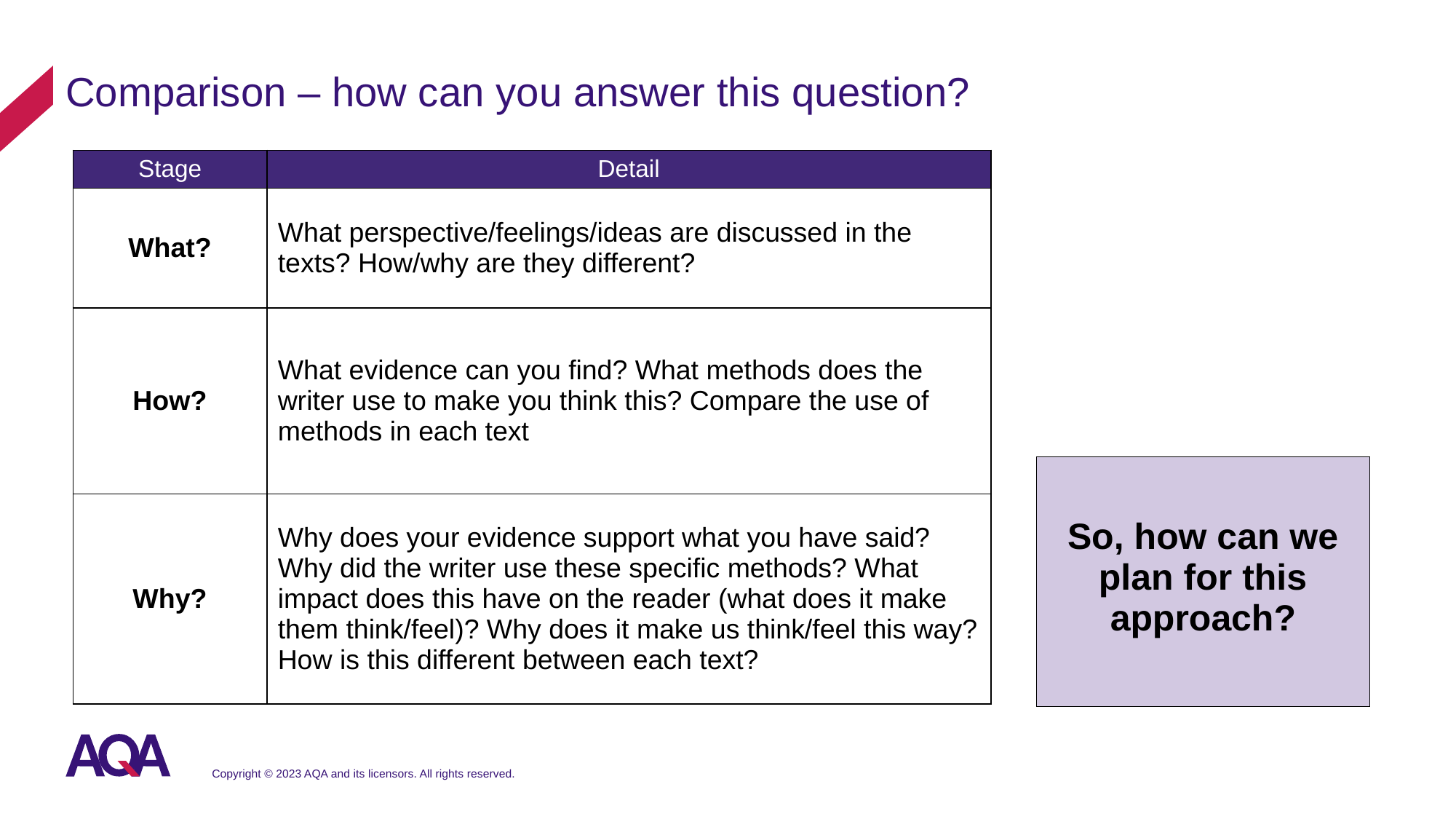

# Comparison – how can you answer this question?
| Stage | Detail |
| --- | --- |
| What? | What perspective/feelings/ideas are discussed in the texts? How/why are they different? |
| How? | What evidence can you find? What methods does the writer use to make you think this? Compare the use of methods in each text |
| Why? | Why does your evidence support what you have said? Why did the writer use these specific methods? What impact does this have on the reader (what does it make them think/feel)? Why does it make us think/feel this way? How is this different between each text? |

So, how can we plan for this approach?
Copyright © 2023 AQA and its licensors. All rights reserved.